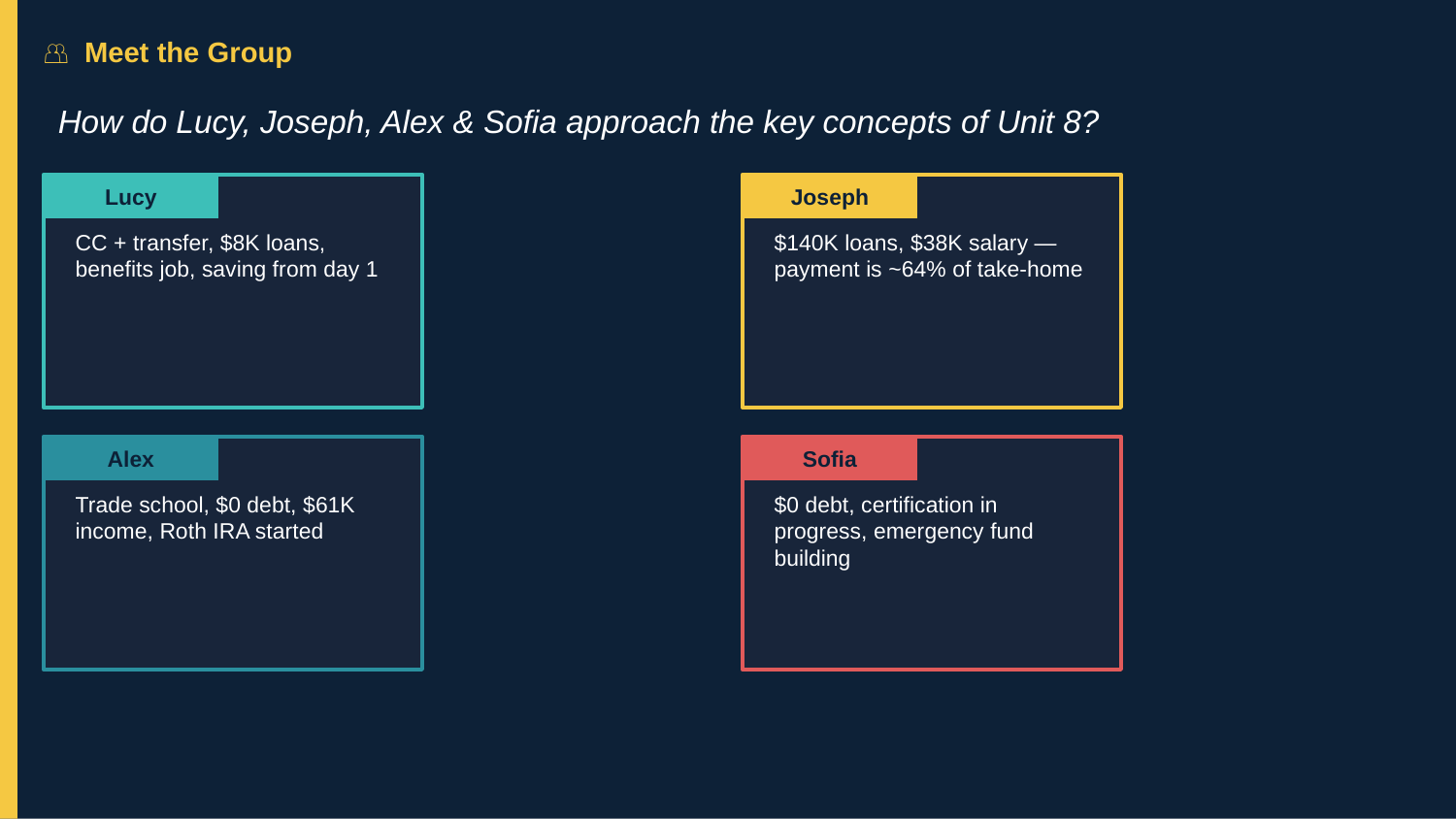

👥  Meet the Group
How do Lucy, Joseph, Alex & Sofia approach the key concepts of Unit 8?

Lucy

Joseph
CC + transfer, $8K loans, benefits job, saving from day 1
$140K loans, $38K salary — payment is ~64% of take-home

Alex

Sofia
Trade school, $0 debt, $61K income, Roth IRA started
$0 debt, certification in progress, emergency fund building